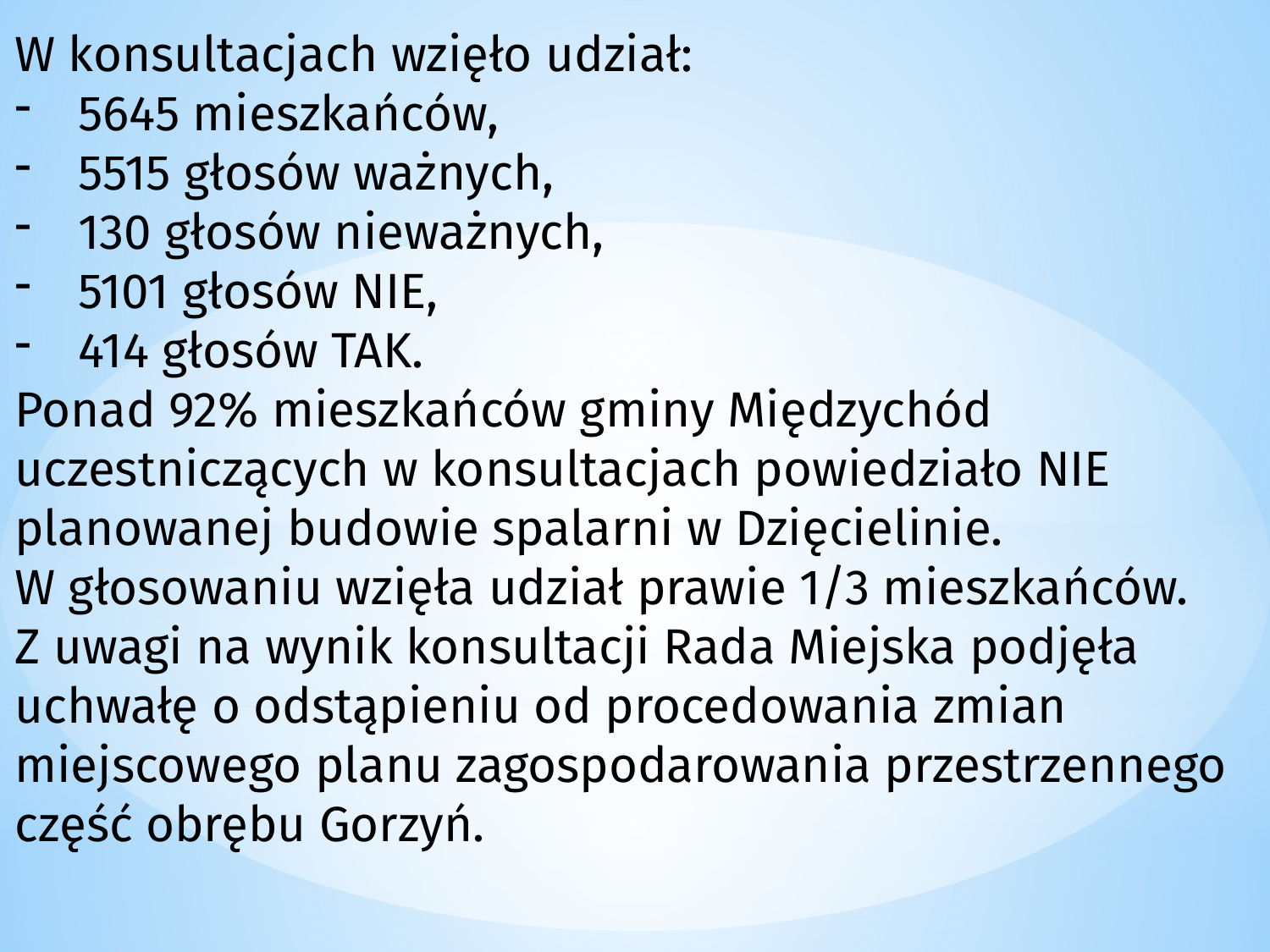

W konsultacjach wzięło udział:
5645 mieszkańców,
5515 głosów ważnych,
130 głosów nieważnych,
5101 głosów NIE,
414 głosów TAK.
Ponad 92% mieszkańców gminy Międzychód uczestniczących w konsultacjach powiedziało NIE planowanej budowie spalarni w Dzięcielinie.
W głosowaniu wzięła udział prawie 1/3 mieszkańców.
Z uwagi na wynik konsultacji Rada Miejska podjęła uchwałę o odstąpieniu od procedowania zmian miejscowego planu zagospodarowania przestrzennego część obrębu Gorzyń.